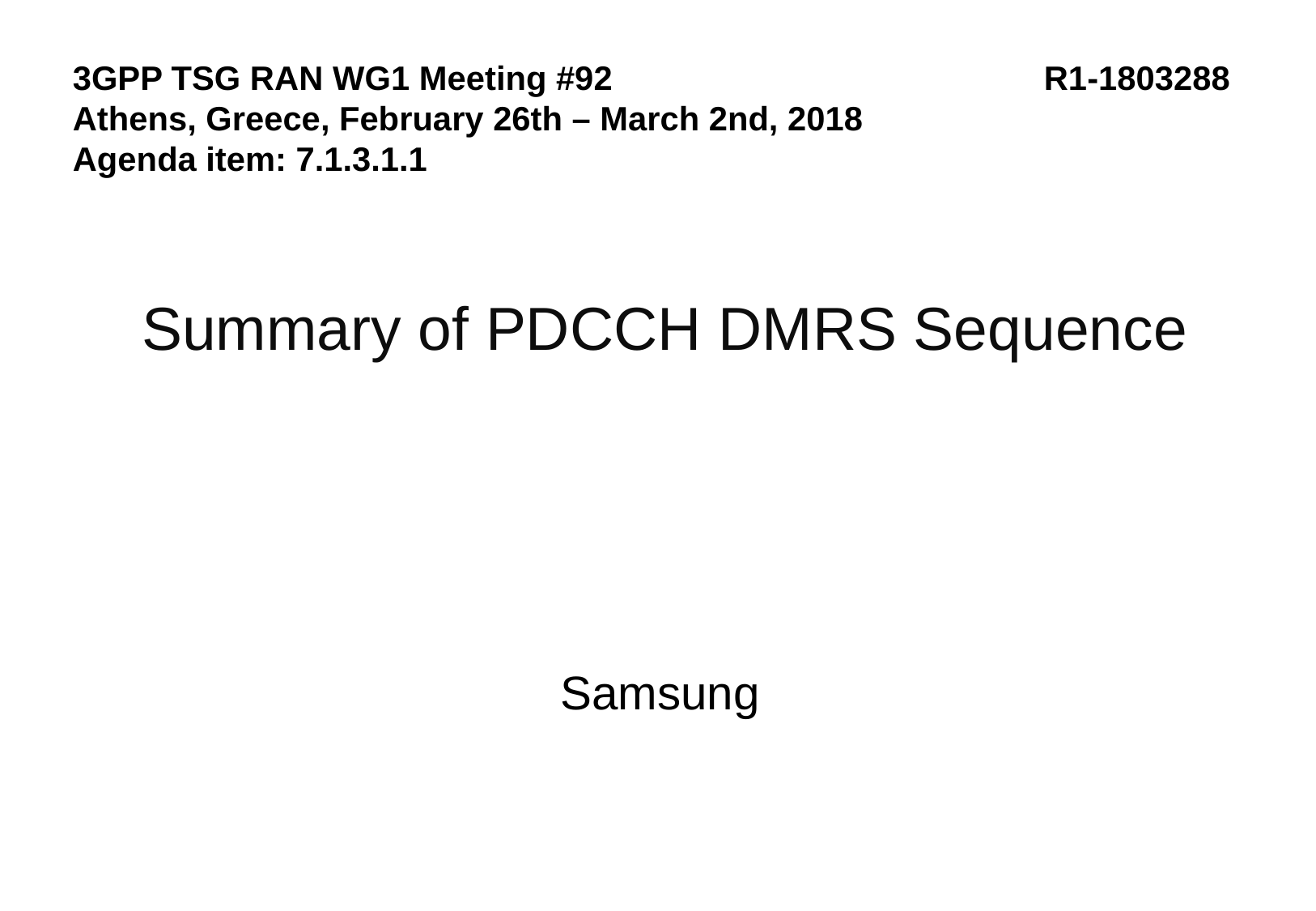

3GPP TSG RAN WG1 Meeting #92				R1-1803288
Athens, Greece, February 26th – March 2nd, 2018
Agenda item: 7.1.3.1.1
Summary of PDCCH DMRS Sequence
Samsung